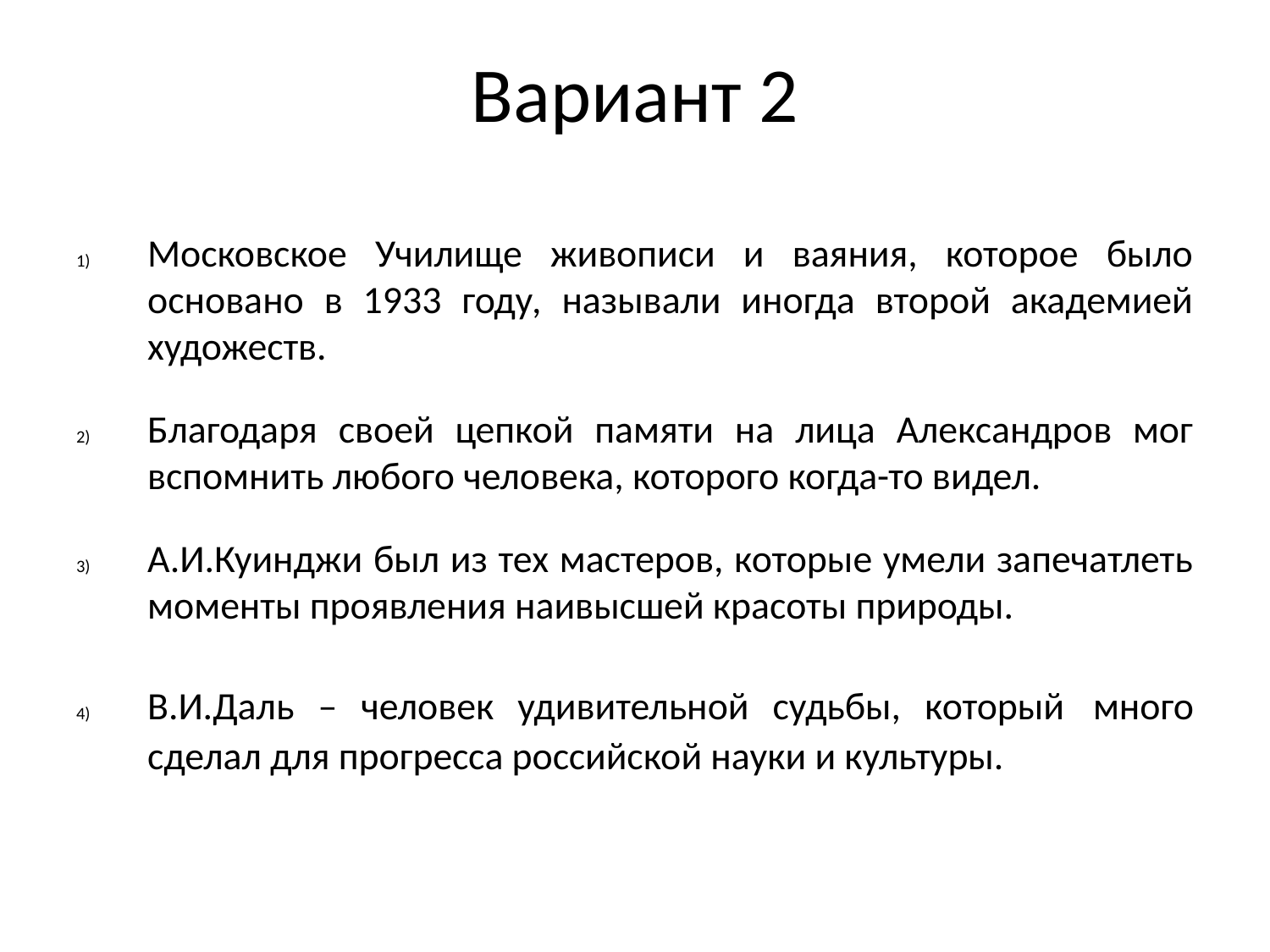

# Вариант 2
Московское Училище живописи и ваяния, которое было основано в 1933 году, называли иногда второй академией художеств.
Благодаря своей цепкой памяти на лица Александров мог вспомнить любого человека, которого когда-то видел.
А.И.Куинджи был из тех мастеров, которые умели запечатлеть моменты проявления наивысшей красоты природы.
В.И.Даль – человек удивительной судьбы, который много сделал для прогресса российской науки и культуры.